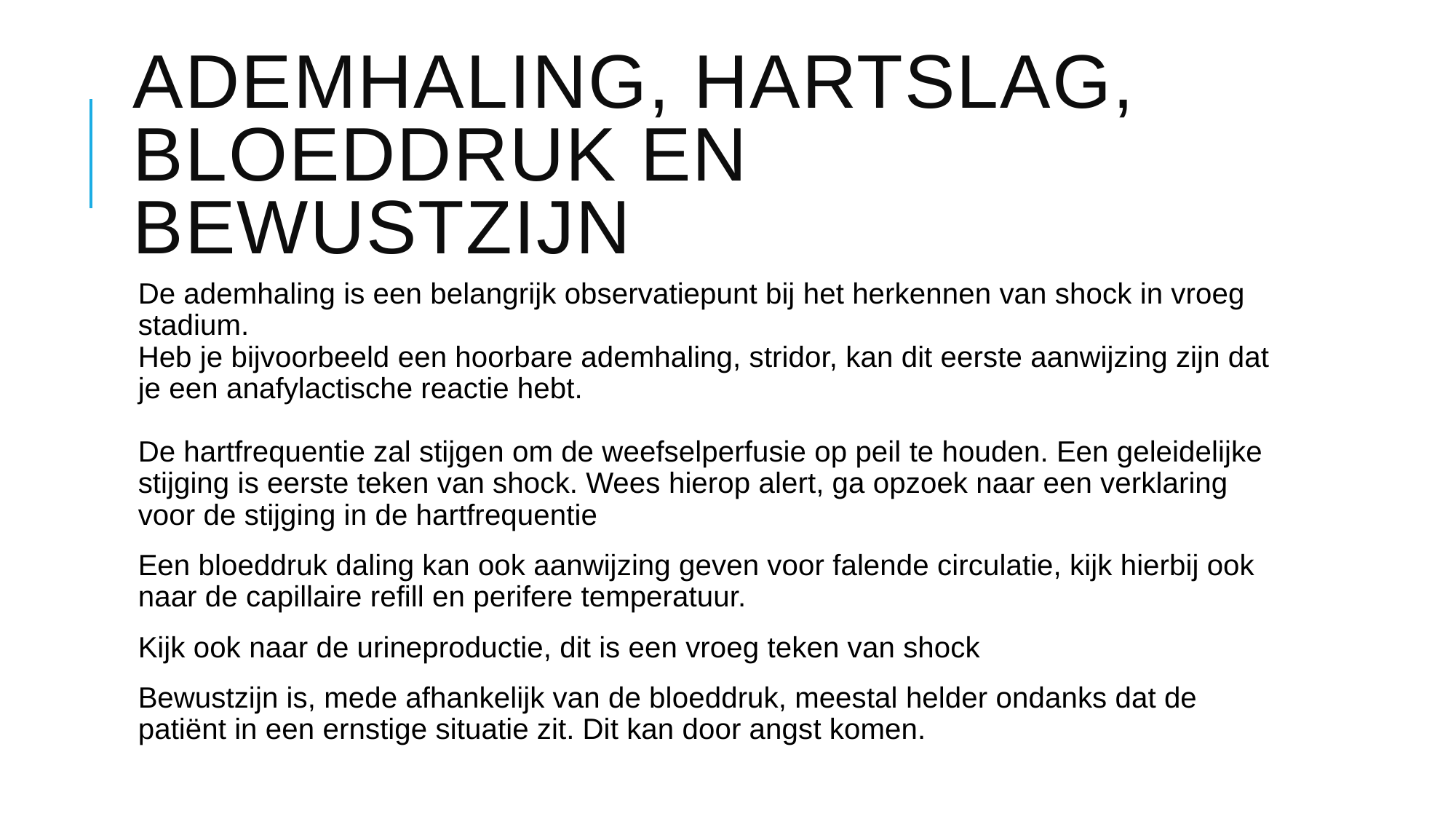

# Ademhaling, hartslag, bloeddruk en bewustzijn
De ademhaling is een belangrijk observatiepunt bij het herkennen van shock in vroeg stadium.
Heb je bijvoorbeeld een hoorbare ademhaling, stridor, kan dit eerste aanwijzing zijn dat je een anafylactische reactie hebt.
De hartfrequentie zal stijgen om de weefselperfusie op peil te houden. Een geleidelijke stijging is eerste teken van shock. Wees hierop alert, ga opzoek naar een verklaring voor de stijging in de hartfrequentie
Een bloeddruk daling kan ook aanwijzing geven voor falende circulatie, kijk hierbij ook naar de capillaire refill en perifere temperatuur.
Kijk ook naar de urineproductie, dit is een vroeg teken van shock
Bewustzijn is, mede afhankelijk van de bloeddruk, meestal helder ondanks dat de patiënt in een ernstige situatie zit. Dit kan door angst komen.